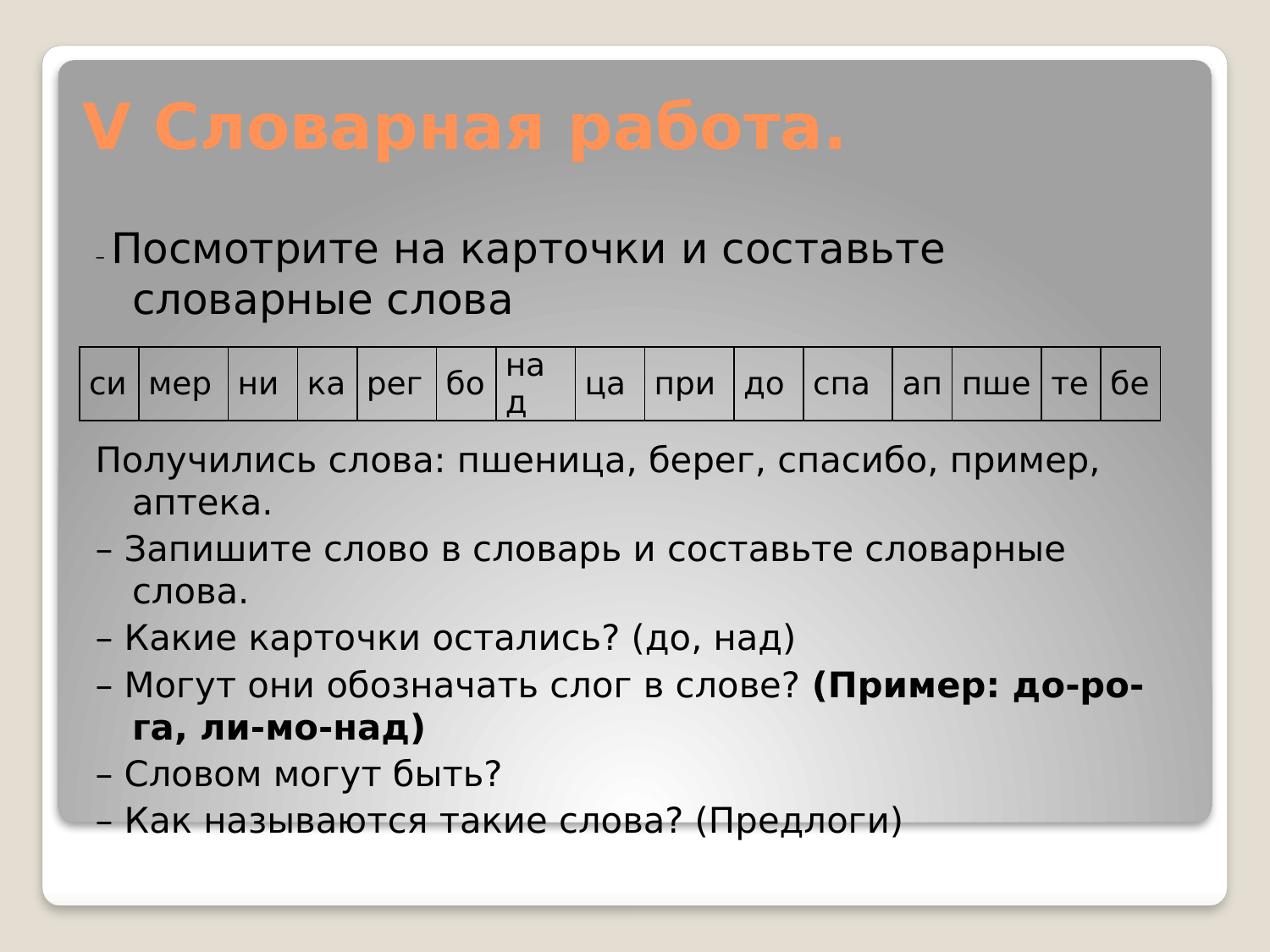

# V Словарная работа.
– Посмотрите на карточки и составьте словарные слова

Получились слова: пшеница, берег, спасибо, пример, аптека.
– Запишите слово в словарь и составьте словарные слова.
– Какие карточки остались? (до, над)
– Могут они обозначать слог в слове? (Пример: до-ро-га, ли-мо-над)
– Словом могут быть?
– Как называются такие слова? (Предлоги)

| си | мер | ни | ка | рег | бо | над | ца | при | до | спа | ап | пше | те | бе |
| --- | --- | --- | --- | --- | --- | --- | --- | --- | --- | --- | --- | --- | --- | --- |